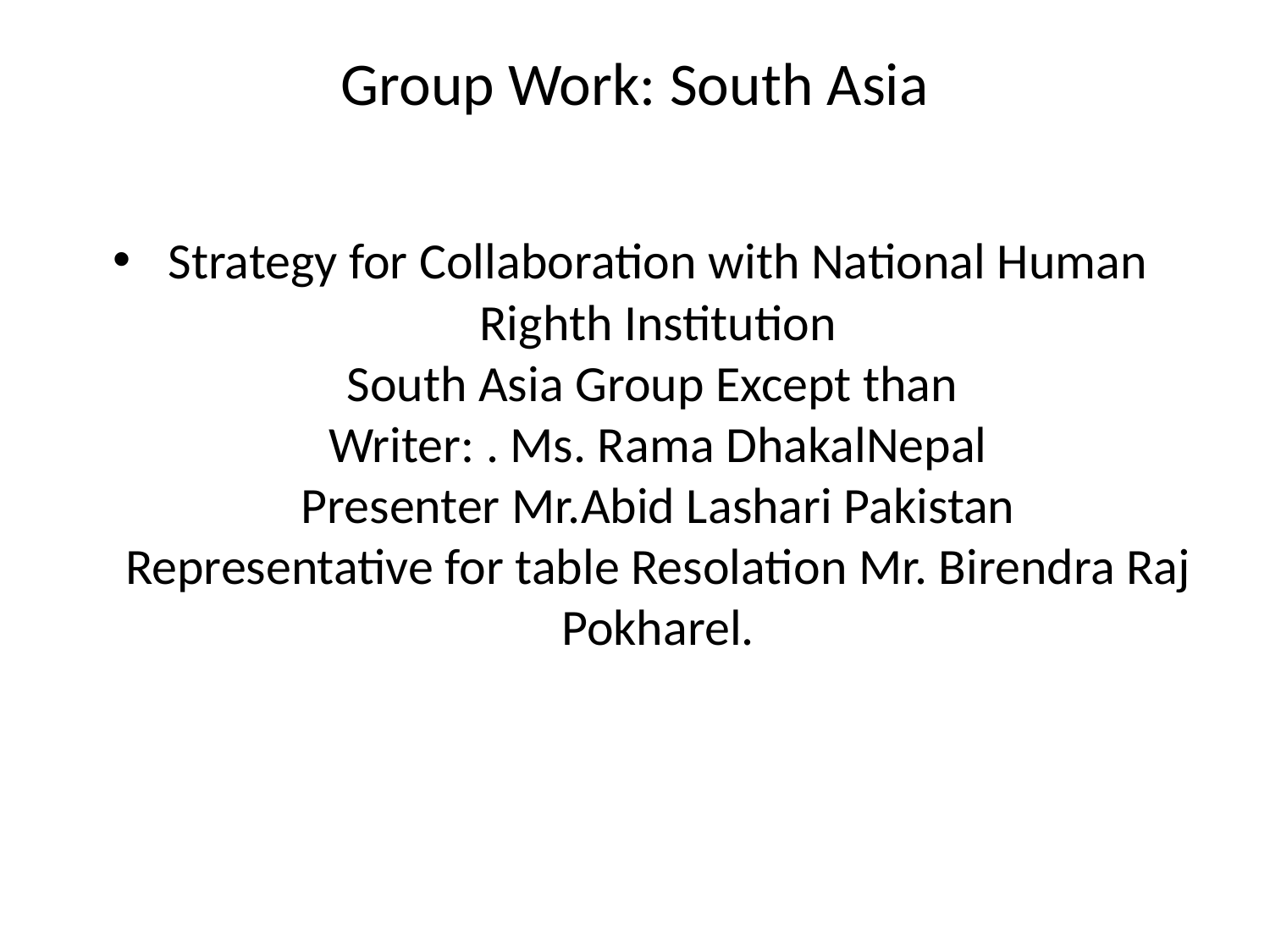

# Group Work: South Asia
Strategy for Collaboration with National Human Righth Institution
South Asia Group Except than
Writer: . Ms. Rama DhakalNepal
Presenter Mr.Abid Lashari Pakistan
Representative for table Resolation Mr. Birendra Raj Pokharel.